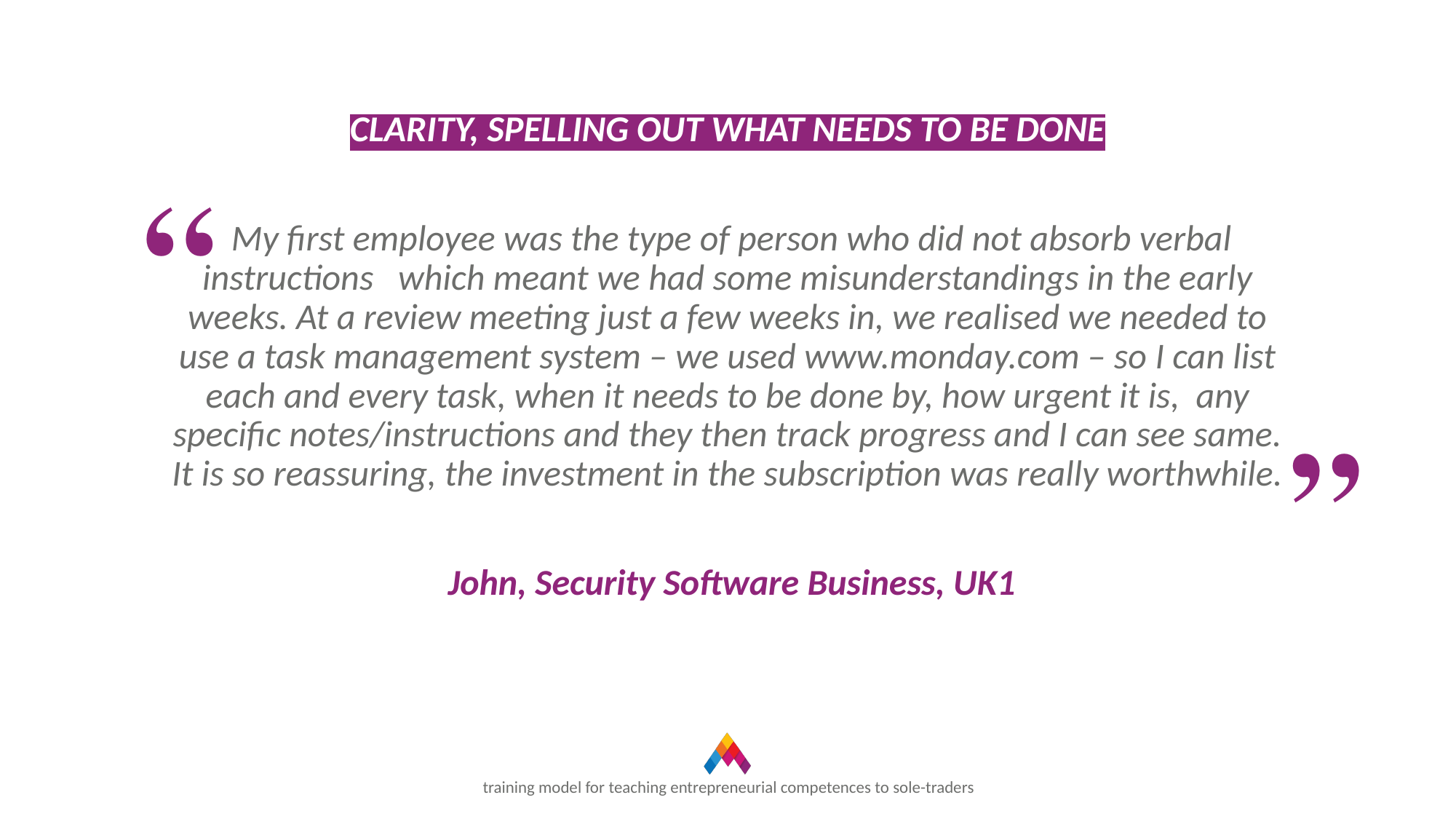

CLARITY, SPELLING OUT WHAT NEEDS TO BE DONE

 My first employee was the type of person who did not absorb verbal instructions   which meant we had some misunderstandings in the early weeks. At a review meeting just a few weeks in, we realised we needed to use a task management system – we used www.monday.com – so I can list each and every task, when it needs to be done by, how urgent it is,  any specific notes/instructions and they then track progress and I can see same. It is so reassuring, the investment in the subscription was really worthwhile.

 John, Security Software Business, UK1
“
“